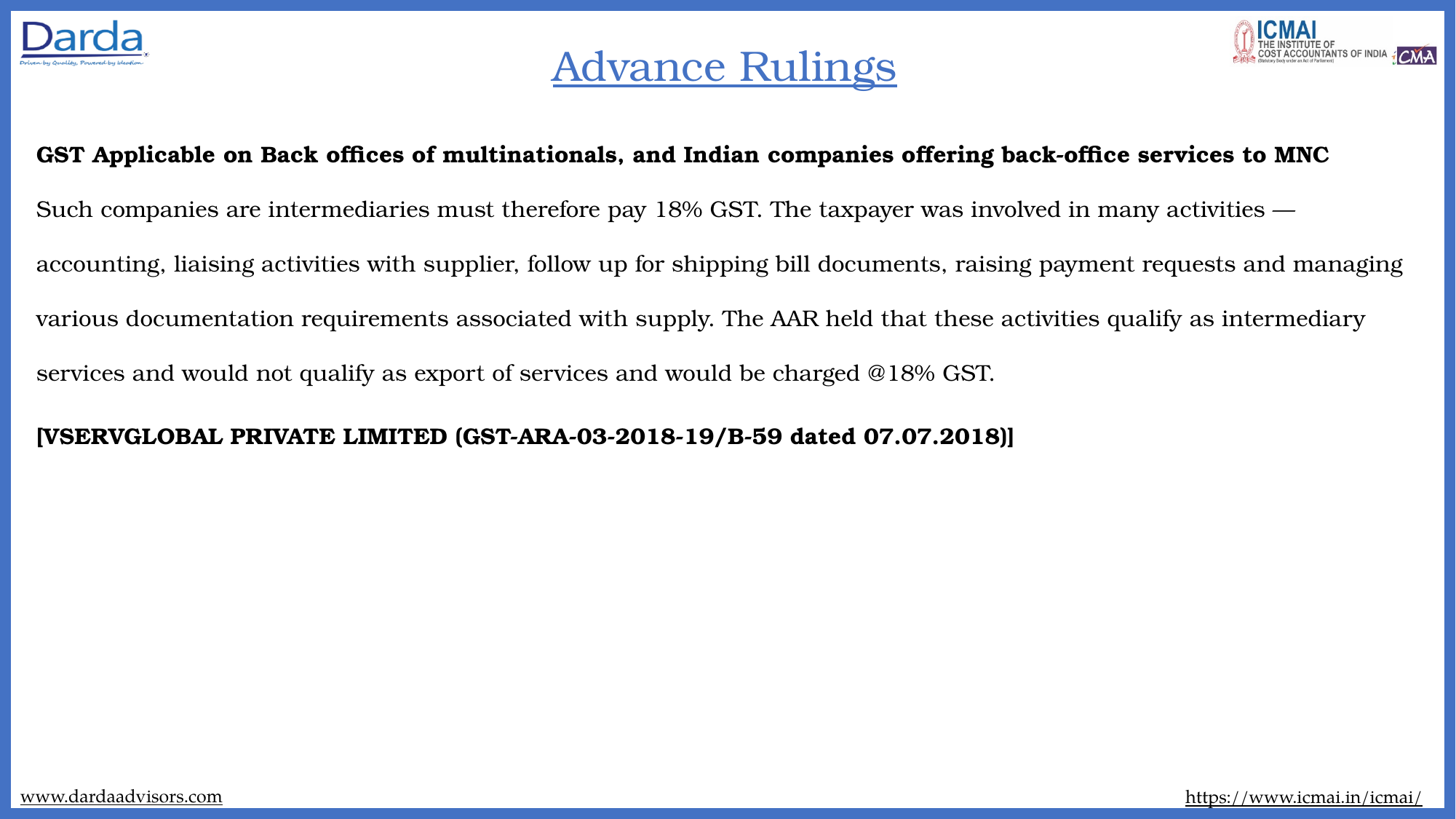

Advance Rulings
GST Applicable on Back offices of multinationals, and Indian companies offering back-office services to MNC
Such companies are intermediaries must therefore pay 18% GST. The taxpayer was involved in many activities — accounting, liaising activities with supplier, follow up for shipping bill documents, raising payment requests and managing various documentation requirements associated with supply. The AAR held that these activities qualify as intermediary services and would not qualify as export of services and would be charged @18% GST.
[VSERVGLOBAL PRIVATE LIMITED (GST-ARA-03-2018-19/B-59 dated 07.07.2018)]